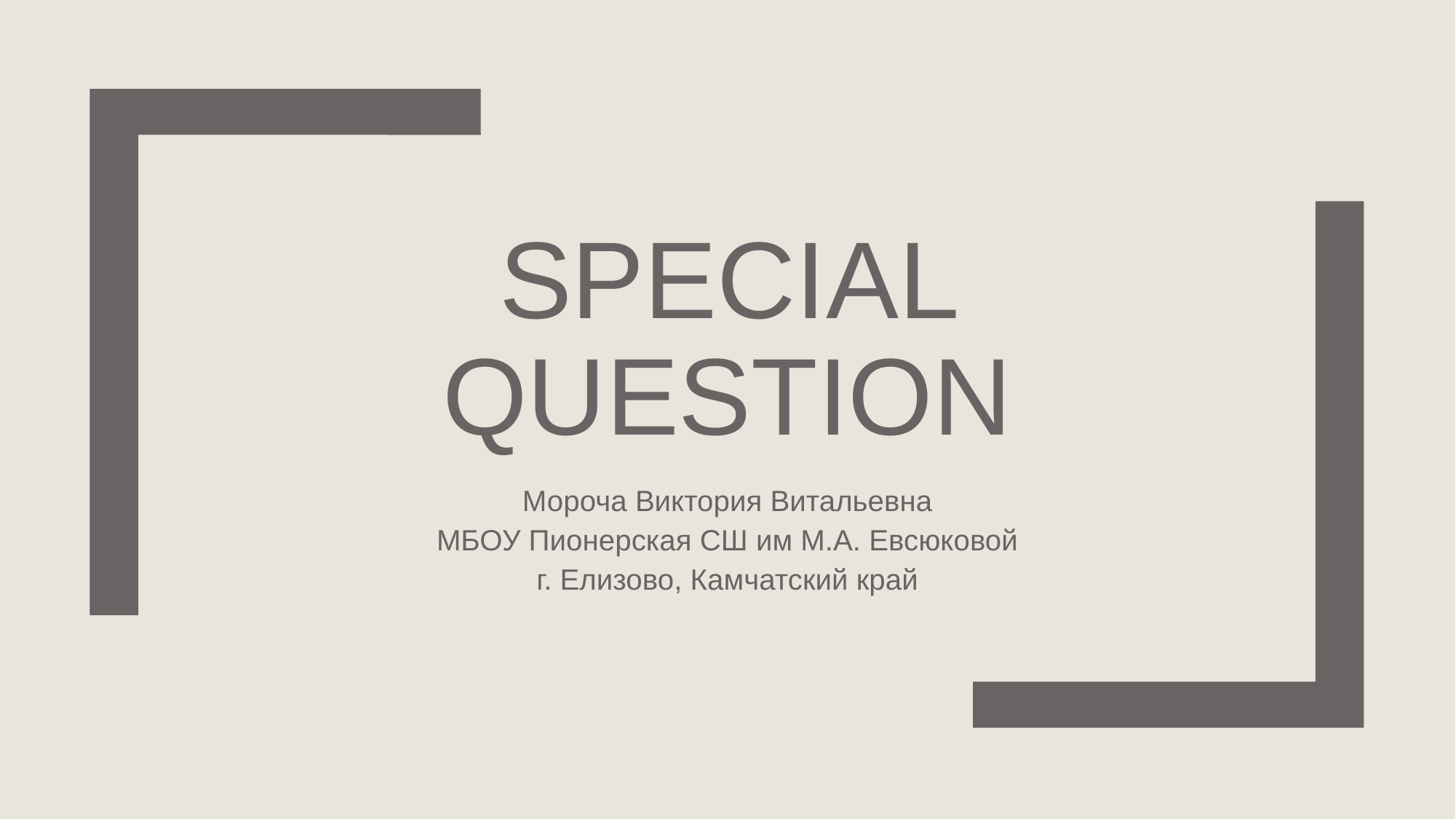

# Special question
Мороча Виктория Витальевна
МБОУ Пионерская СШ им М.А. Евсюковой
г. Елизово, Камчатский край